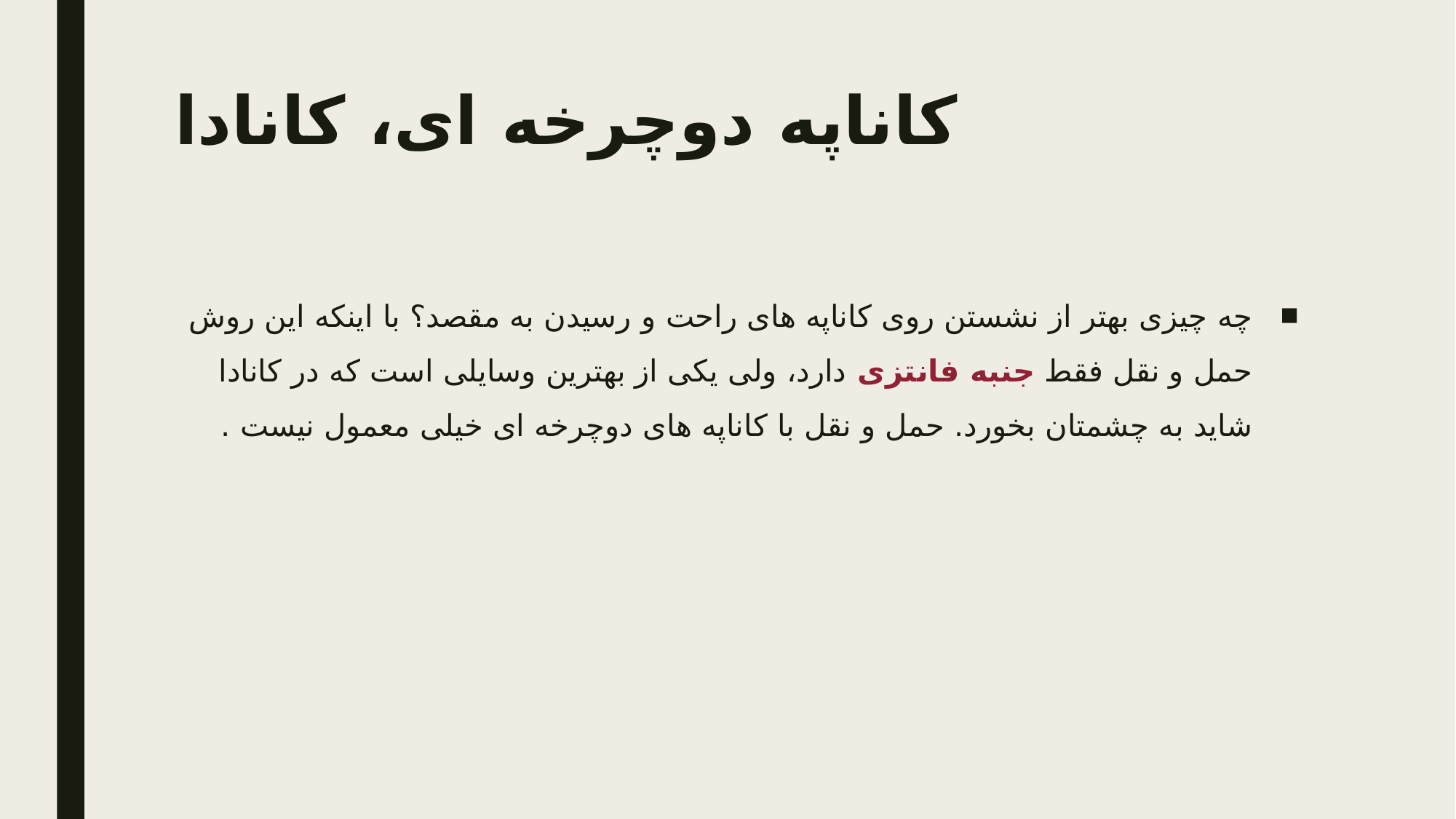

# کاناپه دوچرخه ای، کانادا
چه چیزی بهتر از نشستن روی کاناپه های راحت و رسیدن به مقصد؟ با اینکه این روش حمل و نقل فقط جنبه فانتزی دارد، ولی یکی از بهترین وسایلی است که در کانادا شاید به چشمتان بخورد. حمل و نقل با کاناپه های دوچرخه ای خیلی معمول نیست .